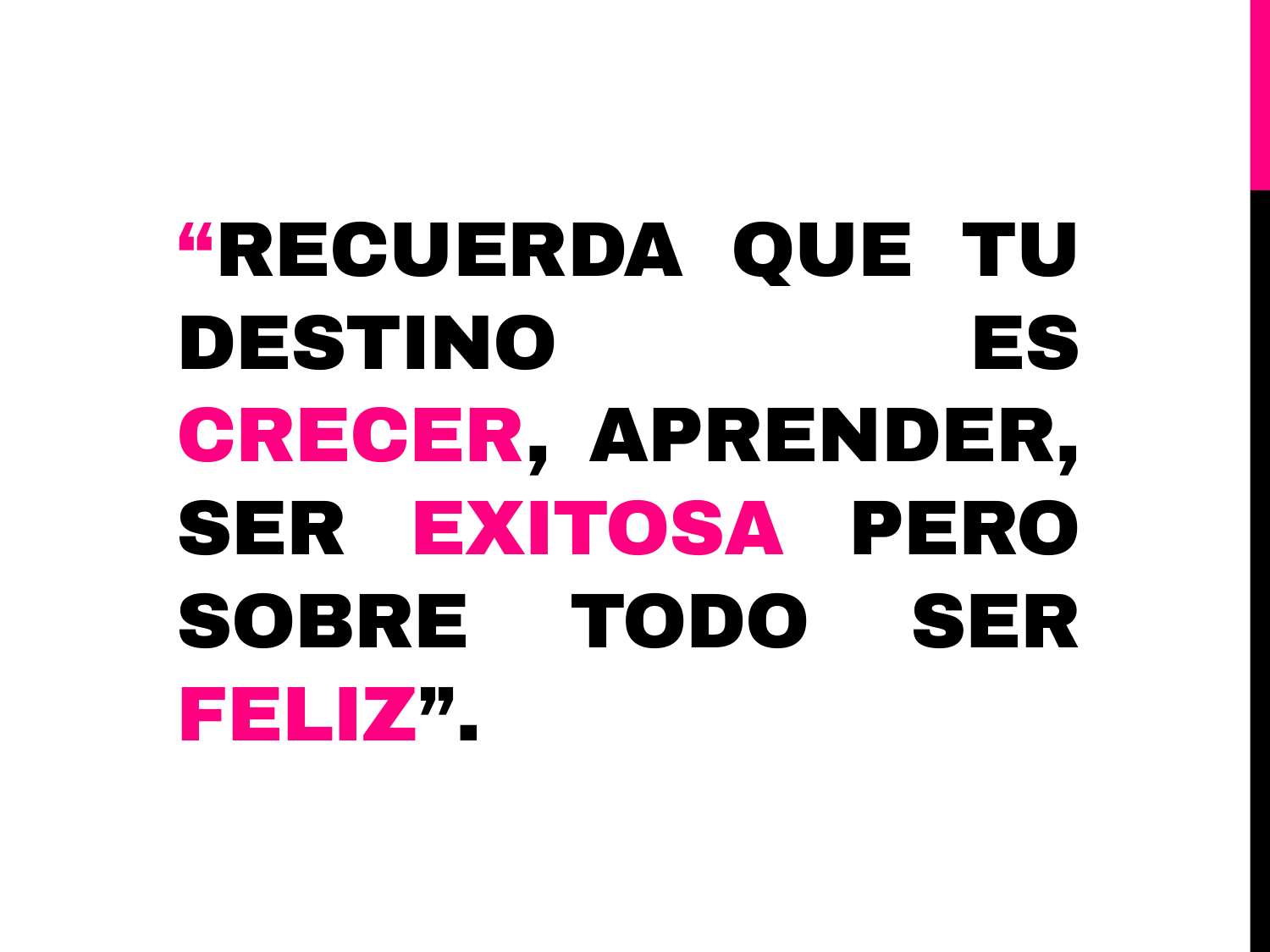

# “recuerda que tu destino es crecer, aprender, ser exitosa pero sobre todo ser feliz”.